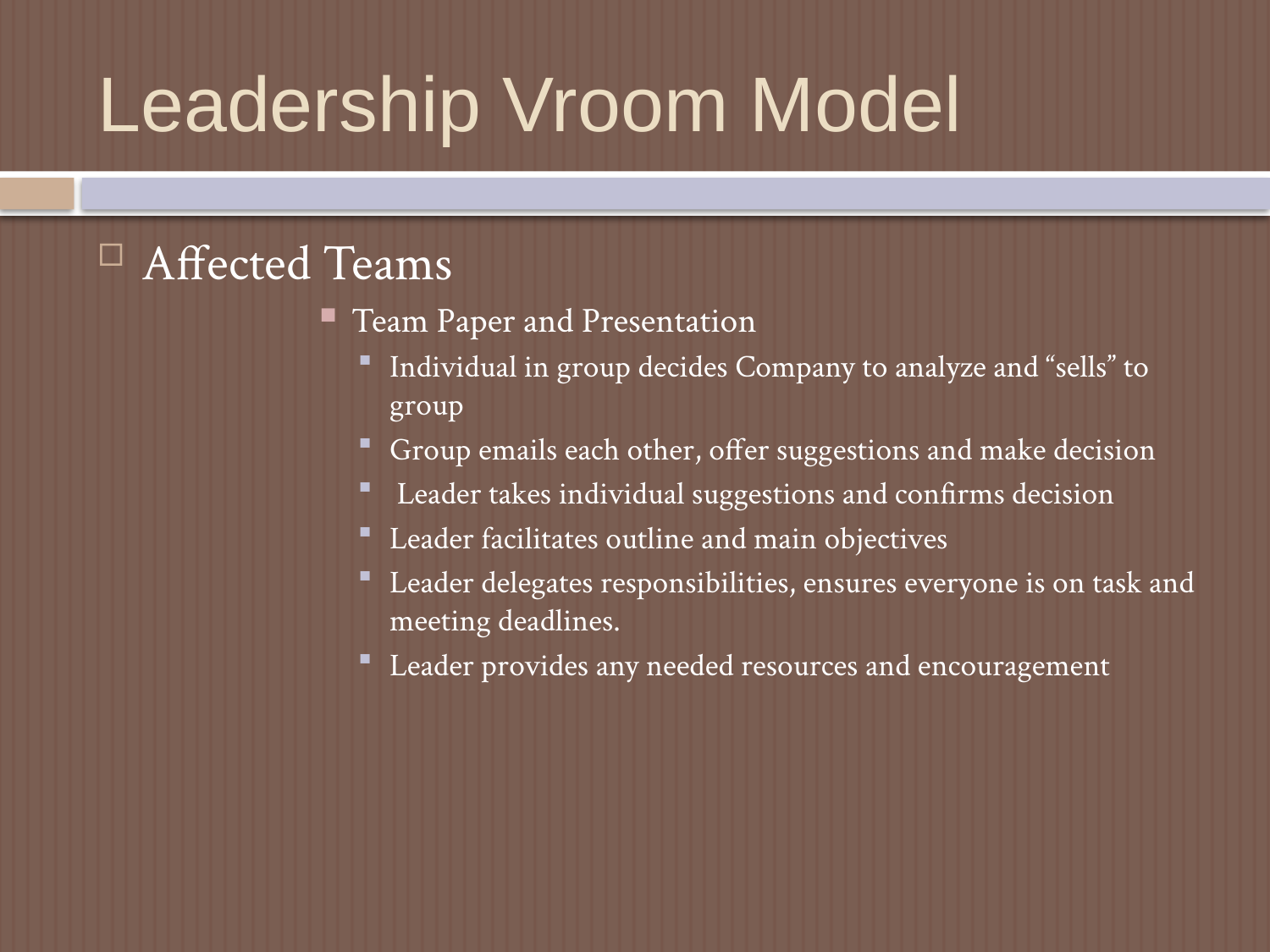

# Leadership Vroom Model
Affected Teams
Team Paper and Presentation
Individual in group decides Company to analyze and “sells” to group
Group emails each other, offer suggestions and make decision
 Leader takes individual suggestions and confirms decision
Leader facilitates outline and main objectives
Leader delegates responsibilities, ensures everyone is on task and meeting deadlines.
Leader provides any needed resources and encouragement